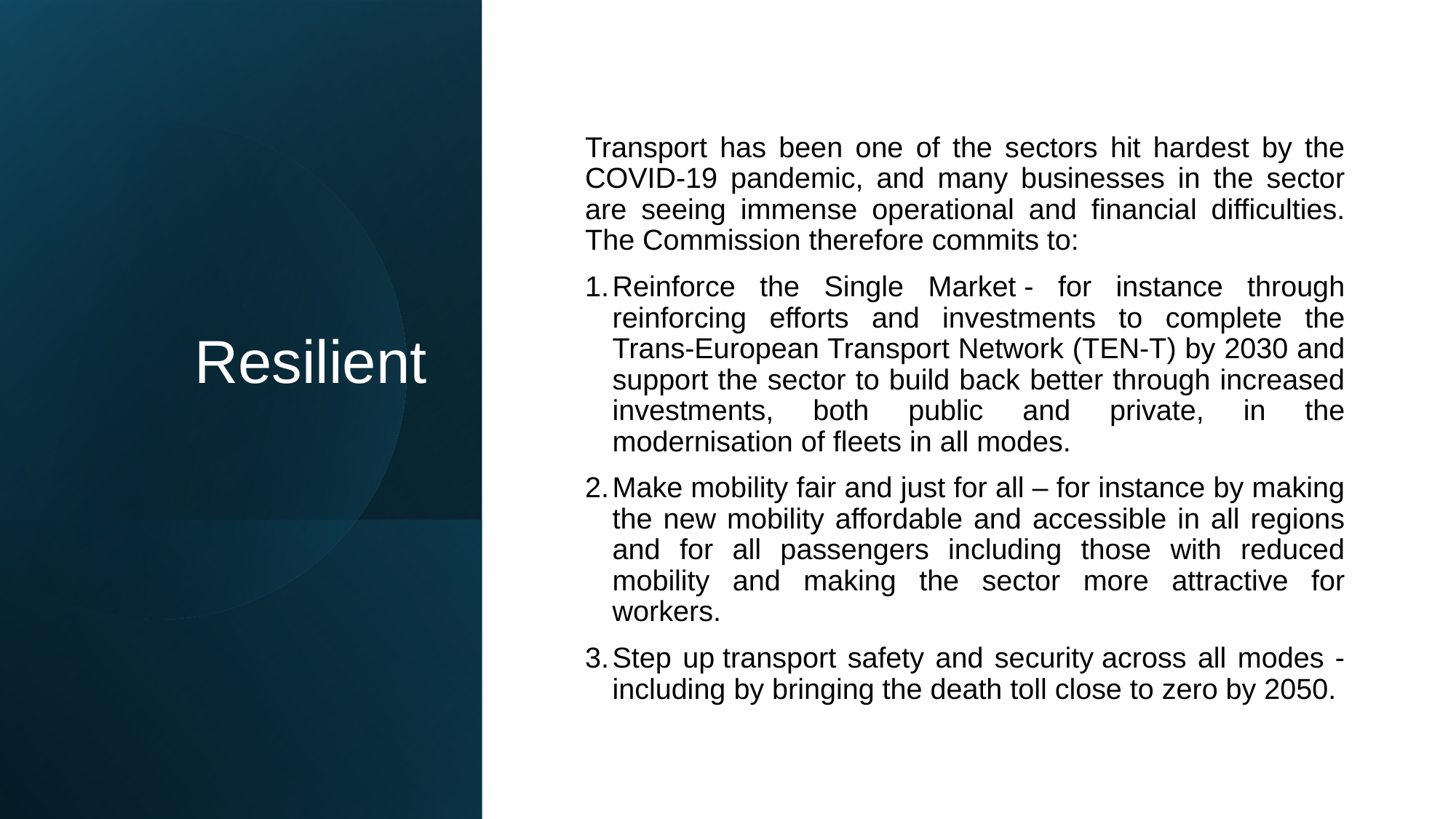

# Resilient

Transport has been one of the sectors hit hardest by the COVID-19 pandemic, and many businesses in the sector are seeing immense operational and financial difficulties. The Commission therefore commits to:
Reinforce the Single Market - for instance through reinforcing efforts and investments to complete the Trans-European Transport Network (TEN-T) by 2030 and support the sector to build back better through increased investments, both public and private, in the modernisation of fleets in all modes.
Make mobility fair and just for all – for instance by making the new mobility affordable and accessible in all regions and for all passengers including those with reduced mobility and making the sector more attractive for workers.
Step up transport safety and security across all modes - including by bringing the death toll close to zero by 2050.